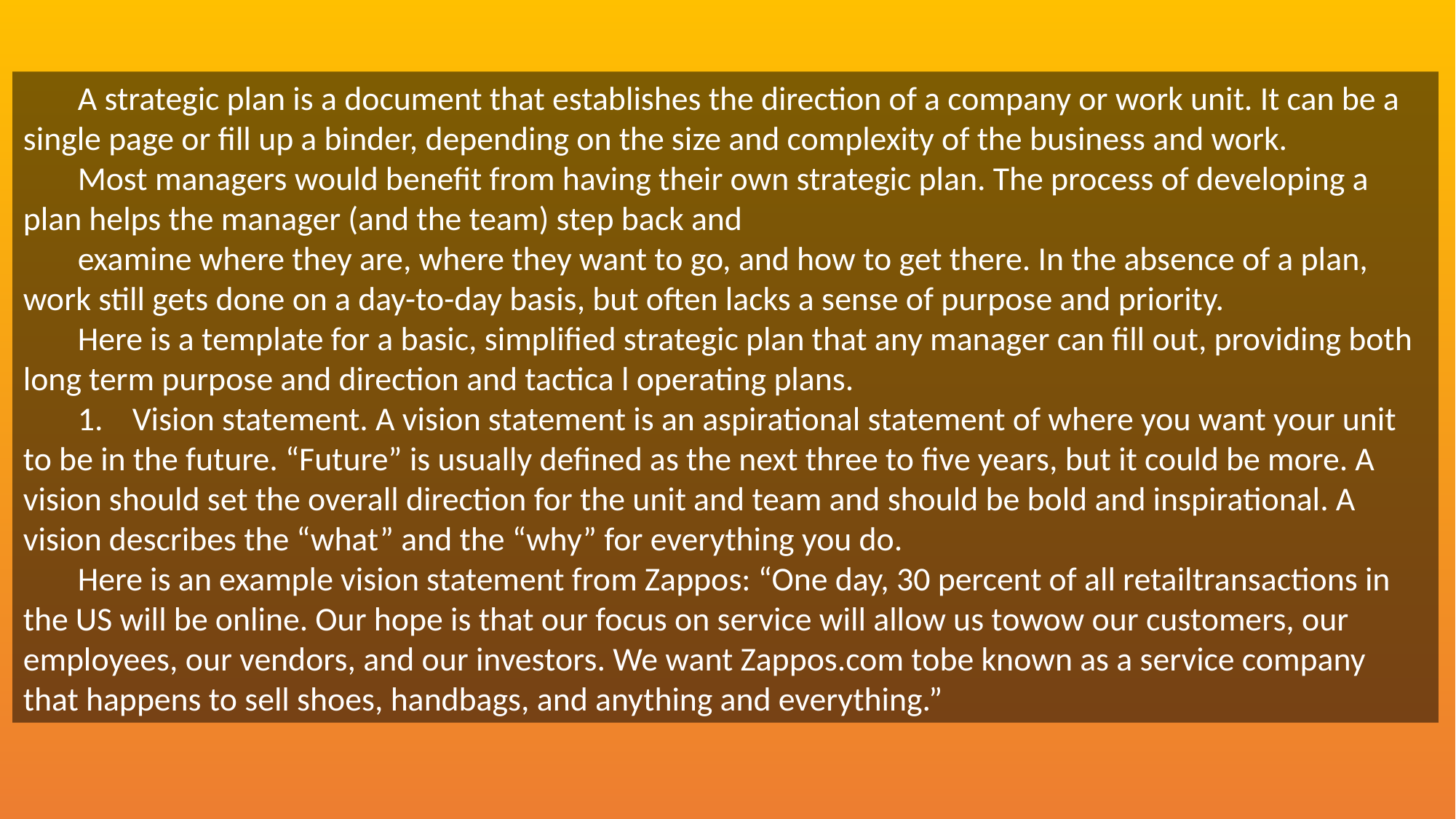

A strategic plan is a document that establishes the direction of a company or work unit. It can be a single page or fill up a binder, depending on the size and complexity of the business and work.
Most managers would benefit from having their own strategic plan. The process of developing a plan helps the manager (and the team) step back and
examine where they are, where they want to go, and how to get there. In the absence of a plan, work still gets done on a day-to-day basis, but often lacks a sense of purpose and priority.
Here is a template for a basic, simplified strategic plan that any manager can fill out, providing both long term purpose and direction and tactica l operating plans.
1.	Vision statement. A vision statement is an aspirational statement of where you want your unit to be in the future. “Future” is usually defined as the next three to five years, but it could be more. A vision should set the overall direction for the unit and team and should be bold and inspirational. A vision describes the “what” and the “why” for everything you do.
Here is an example vision statement from Zappos: “One day, 30 percent of all retailtransactions in the US will be online. Our hope is that our focus on service will allow us towow our customers, our employees, our vendors, and our investors. We want Zappos.com tobe known as a service company that happens to sell shoes, handbags, and anything and everything.”